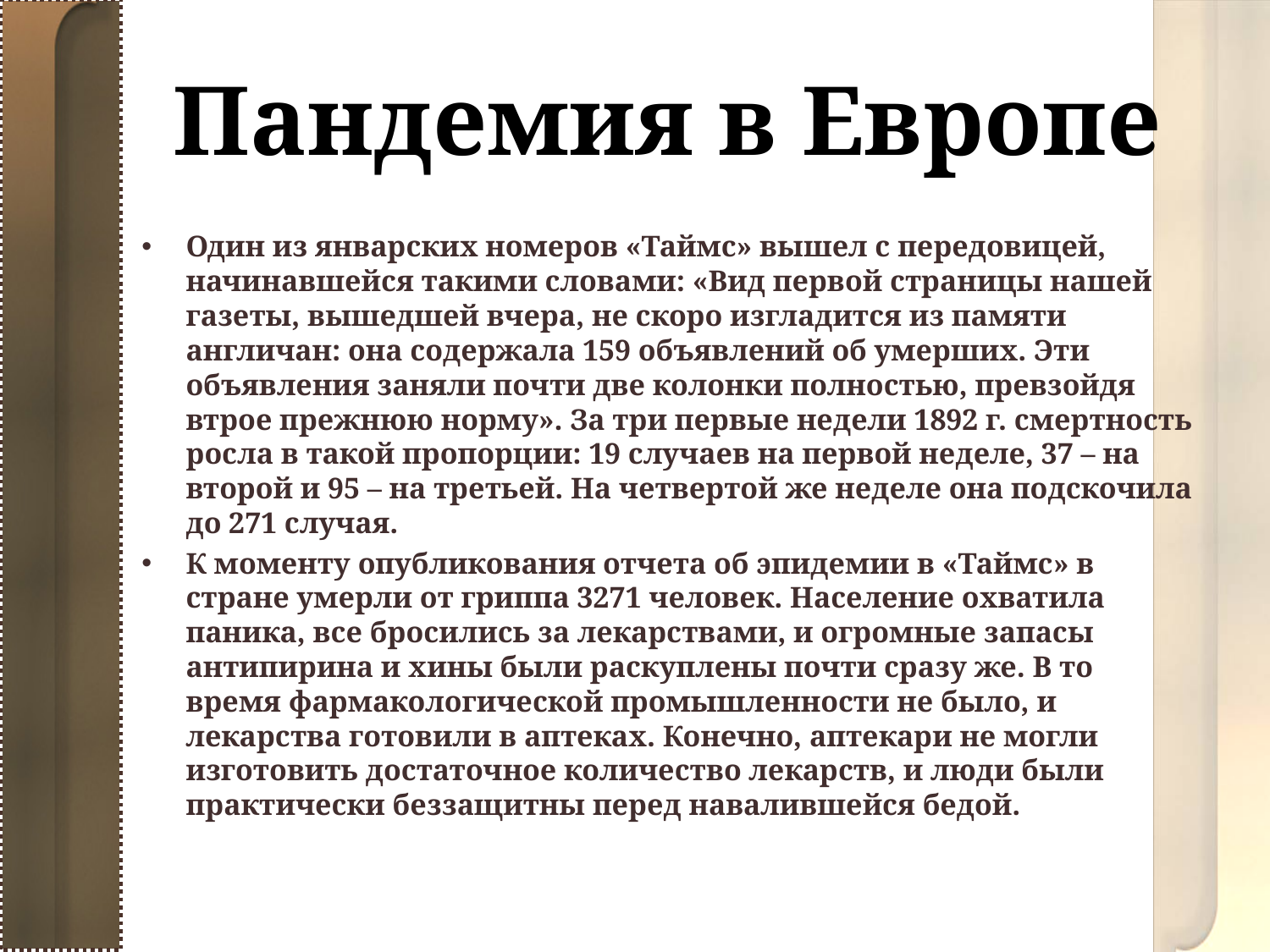

# Пандемия в Европе
Один из январских номеров «Таймс» вышел с передовицей, начинавшейся такими словами: «Вид первой страницы нашей газеты, вышедшей вчера, не скоро изгладится из памяти англичан: она содержала 159 объявлений об умерших. Эти объявления заняли почти две колонки полностью, превзойдя втрое прежнюю норму». За три первые недели 1892 г. смертность росла в такой пропорции: 19 случаев на первой неделе, 37 – на второй и 95 – на третьей. На четвертой же неделе она подскочила до 271 случая.
К моменту опубликования отчета об эпидемии в «Таймс» в стране умерли от гриппа 3271 человек. Население охватила паника, все бросились за лекарствами, и огромные запасы антипирина и хины были раскуплены почти сразу же. В то время фармакологической промышленности не было, и лекарства готовили в аптеках. Конечно, аптекари не могли изготовить достаточное количество лекарств, и люди были практически беззащитны перед навалившейся бедой.